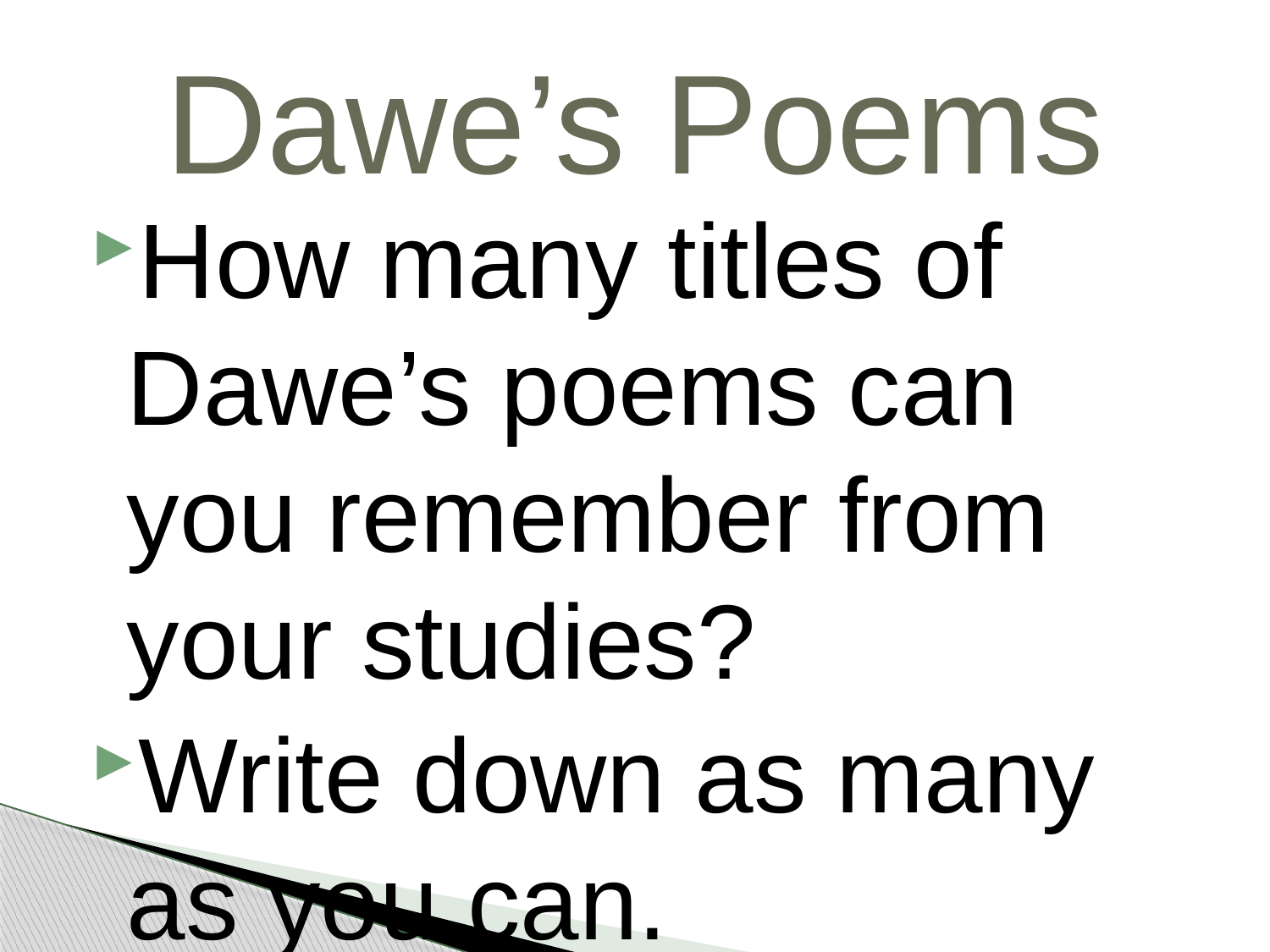

# Dawe’s Poems
How many titles of Dawe’s poems can you remember from your studies?
Write down as many as you can.